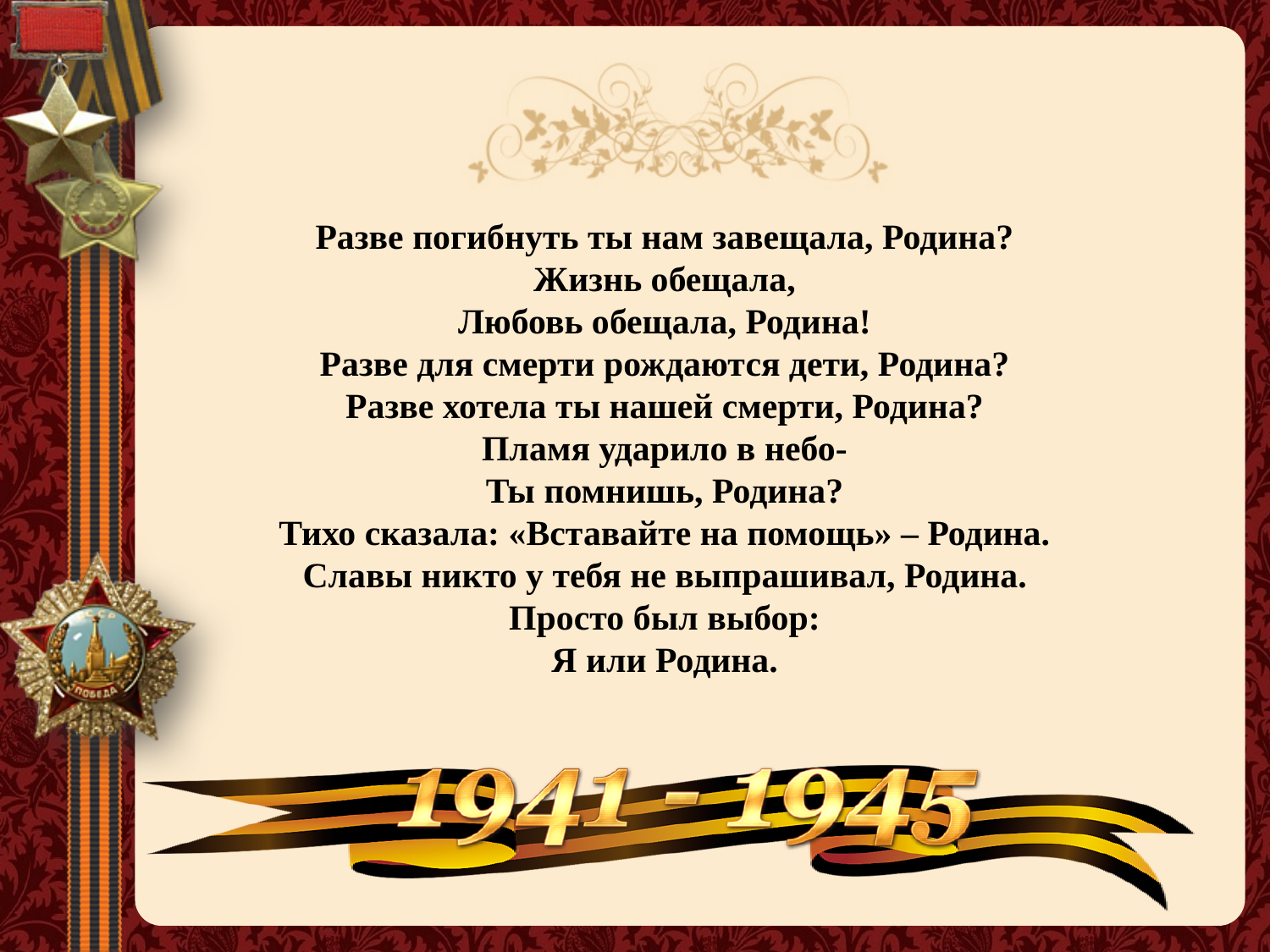

# Разве погибнуть ты нам завещала, Родина? Жизнь обещала, Любовь обещала, Родина! Разве для смерти рождаются дети, Родина? Разве хотела ты нашей смерти, Родина? Пламя ударило в небо- Ты помнишь, Родина? Тихо сказала: «Вставайте на помощь» – Родина. Славы никто у тебя не выпрашивал, Родина. Просто был выбор: Я или Родина.